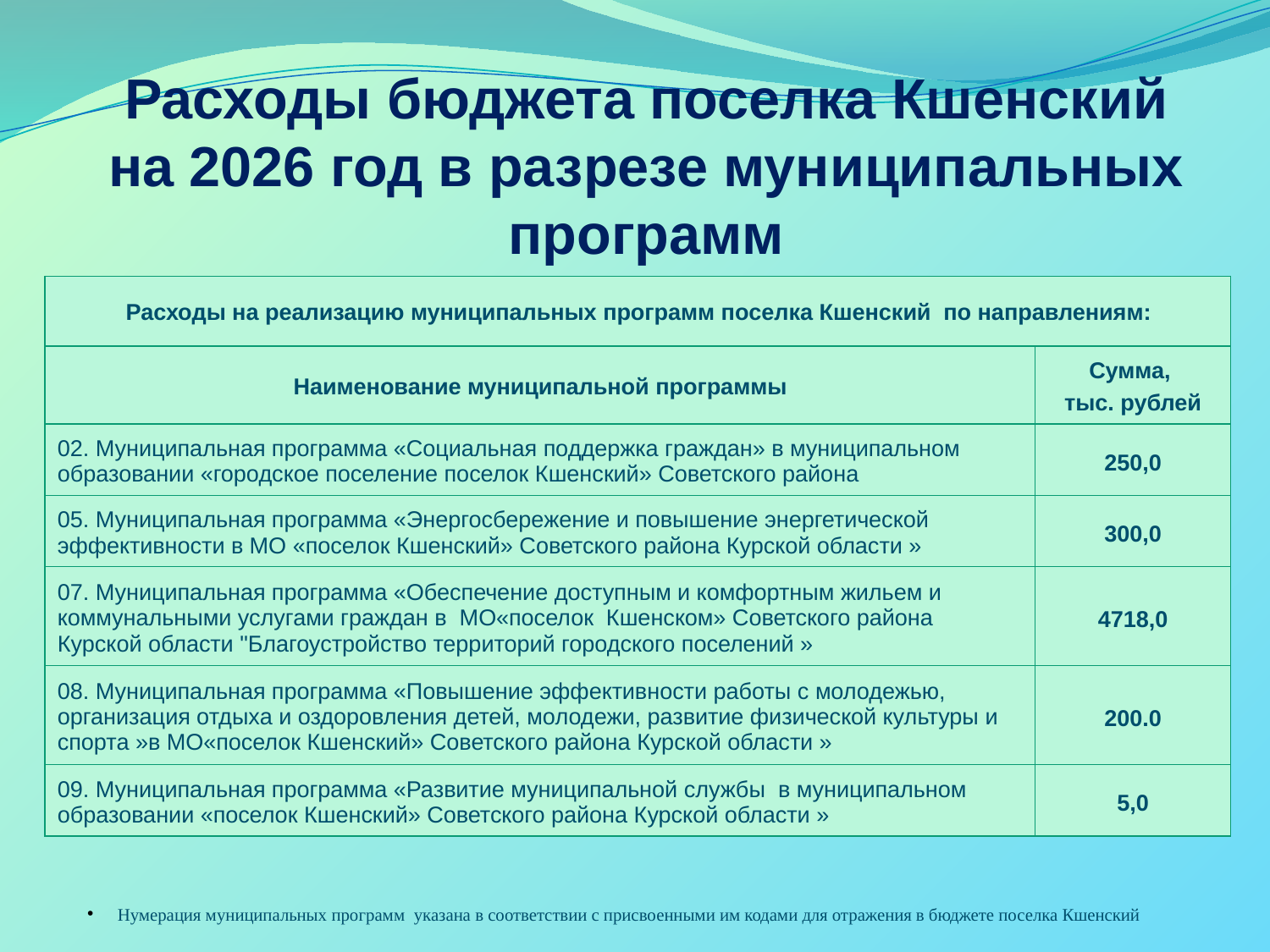

Расходы бюджета поселка Кшенский на 2026 год в разрезе муниципальных программ
| Расходы на реализацию муниципальных программ поселка Кшенский по направлениям: |  |
| --- | --- |
| Наименование муниципальной программы | Сумма, тыс. рублей |
| 02. Муниципальная программа «Социальная поддержка граждан» в муниципальном образовании «городское поселение поселок Кшенский» Советского района | 250,0 |
| 05. Муниципальная программа «Энергосбережение и повышение энергетической эффективности в МО «поселок Кшенский» Советского района Курской области » | 300,0 |
| 07. Муниципальная программа «Обеспечение доступным и комфортным жильем и коммунальными услугами граждан в МО«поселок Кшенском» Советского района Курской области "Благоустройство территорий городского поселений » | 4718,0 |
| 08. Муниципальная программа «Повышение эффективности работы с молодежью, организация отдыха и оздоровления детей, молодежи, развитие физической культуры и спорта »в МО«поселок Кшенский» Советского района Курской области » | 200.0 |
| 09. Муниципальная программа «Развитие муниципальной службы в муниципальном образовании «поселок Кшенский» Советского района Курской области » | 5,0 |
Нумерация муниципальных программ  указана в соответствии с присвоенными им кодами для отражения в бюджете поселка Кшенский